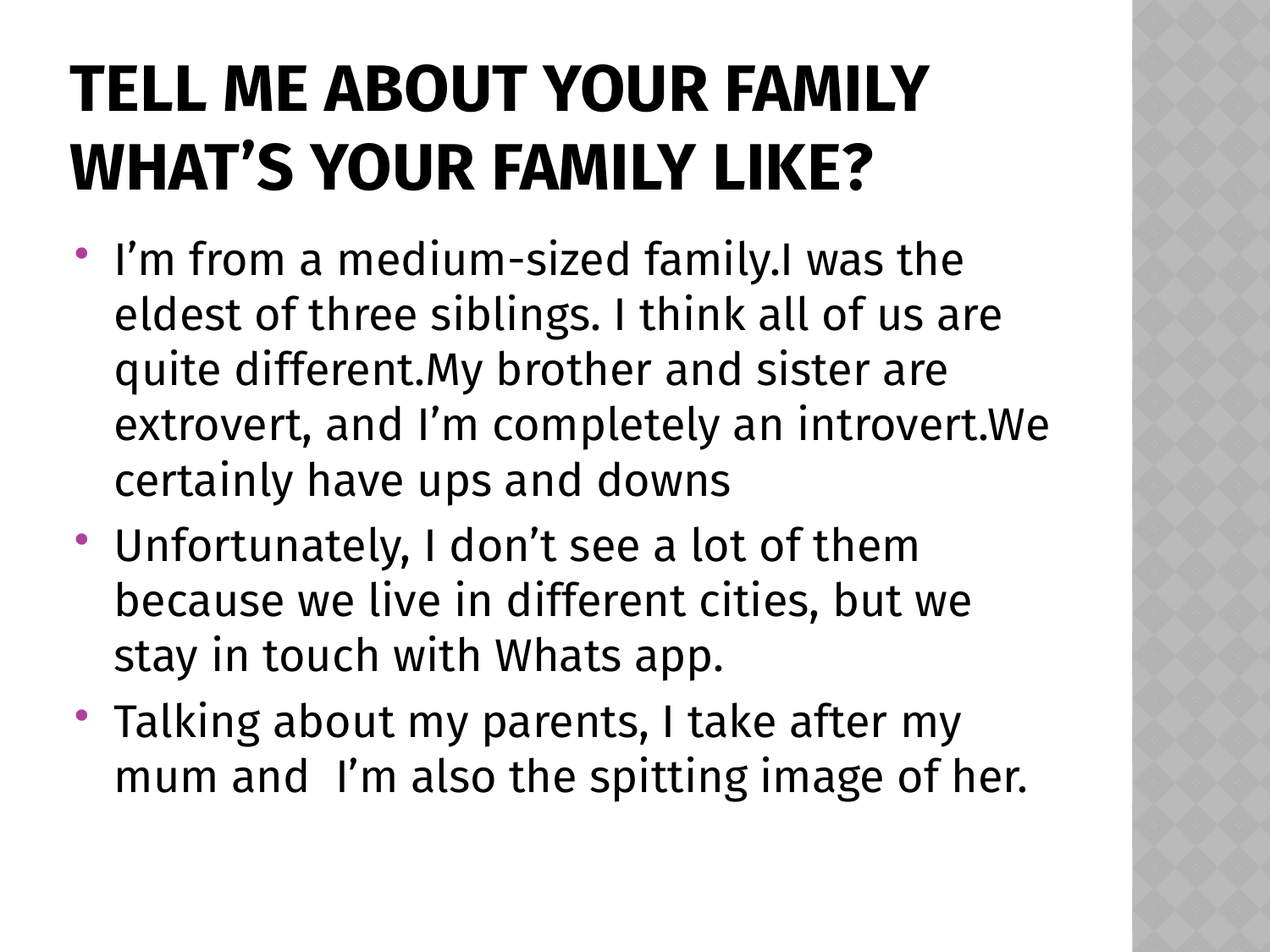

# Tell me about your family What’s your family like?
I’m from a medium-sized family.I was the eldest of three siblings. I think all of us are quite different.My brother and sister are extrovert, and I’m completely an introvert.We certainly have ups and downs
Unfortunately, I don’t see a lot of them because we live in different cities, but we stay in touch with Whats app.
Talking about my parents, I take after my mum and  I’m also the spitting image of her.